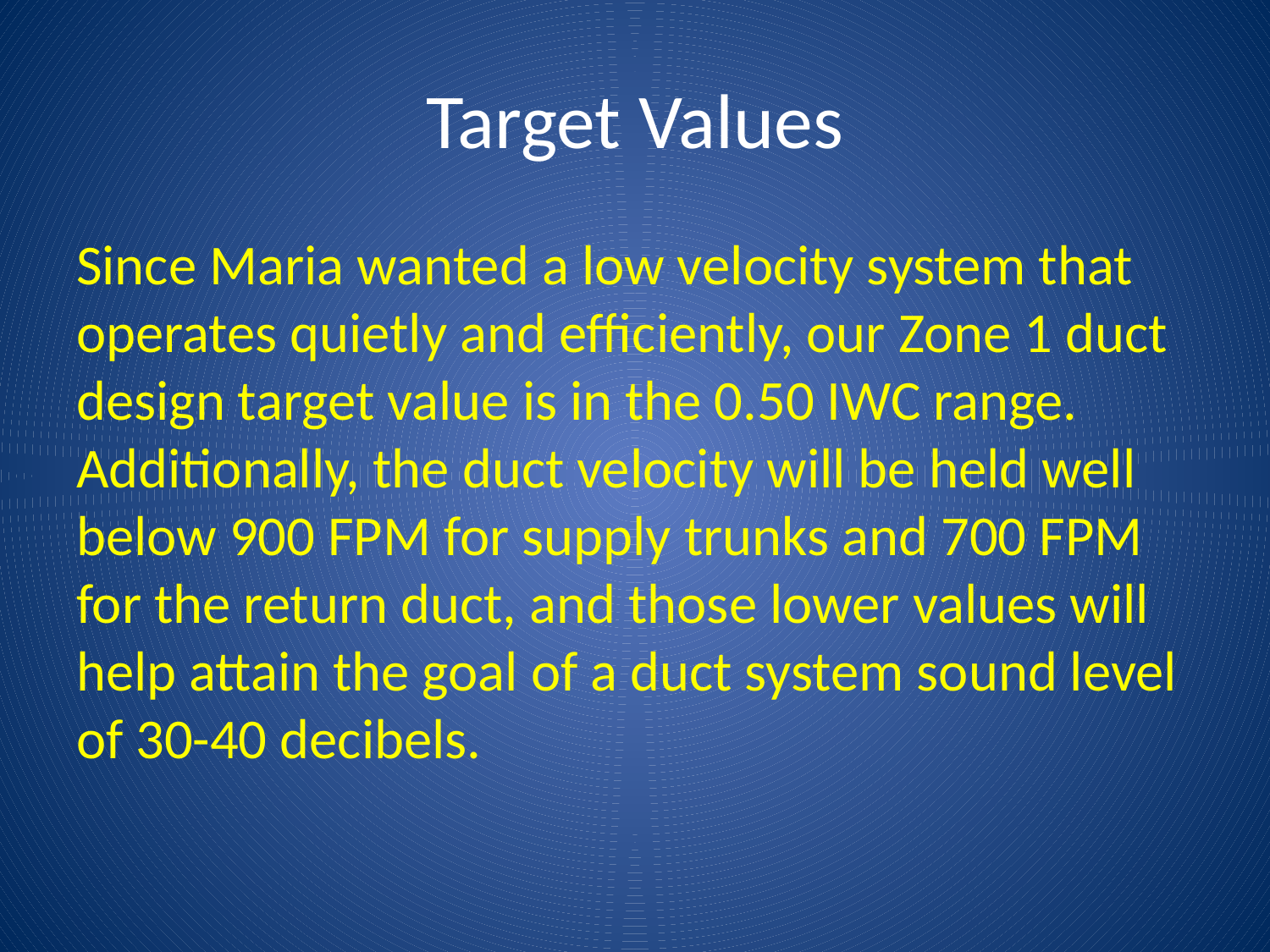

# Target Values
Since Maria wanted a low velocity system that operates quietly and efficiently, our Zone 1 duct design target value is in the 0.50 IWC range. Additionally, the duct velocity will be held well below 900 FPM for supply trunks and 700 FPM for the return duct, and those lower values will help attain the goal of a duct system sound level of 30-40 decibels.